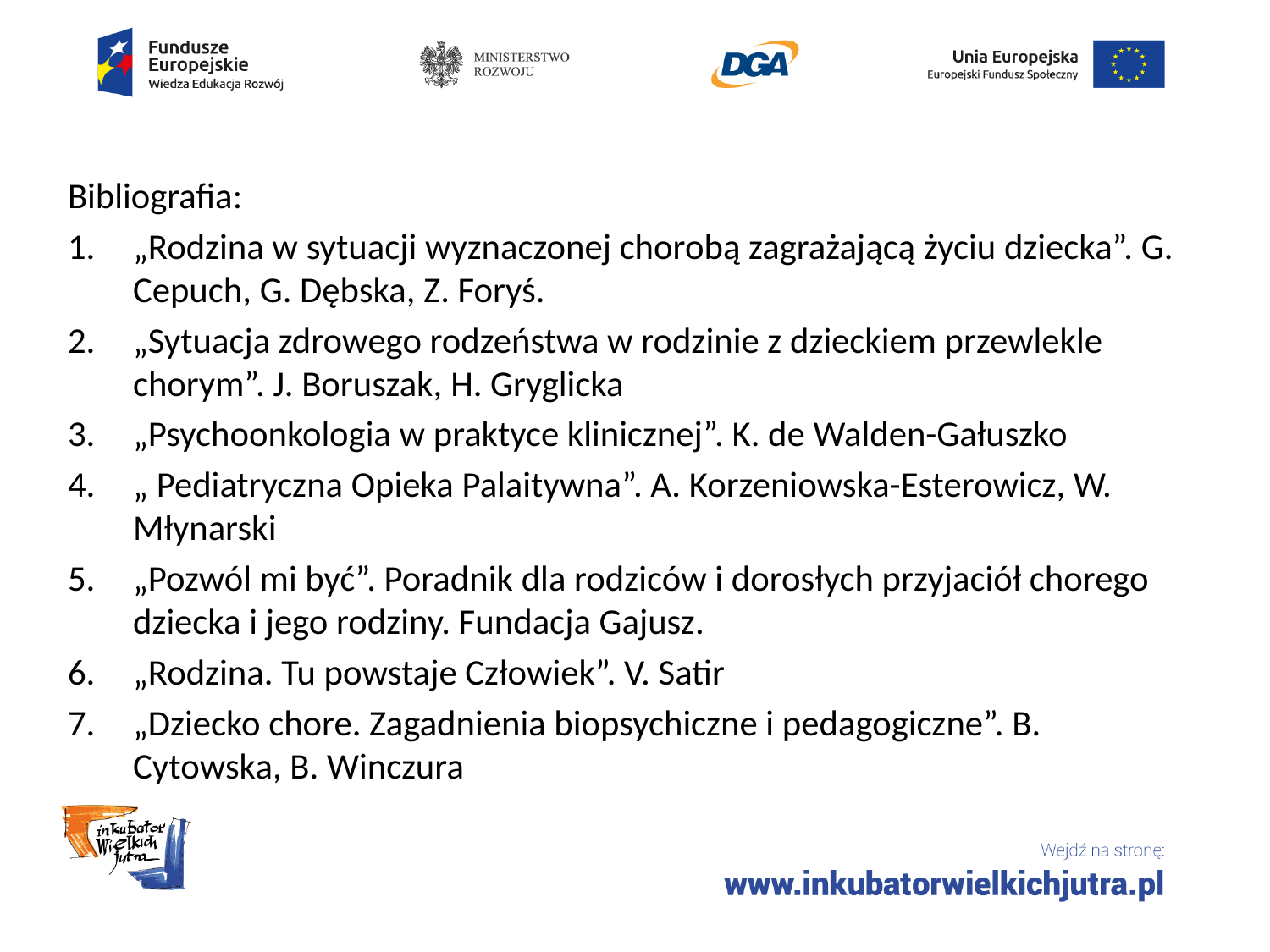

Bibliografia:
„Rodzina w sytuacji wyznaczonej chorobą zagrażającą życiu dziecka”. G. Cepuch, G. Dębska, Z. Foryś.
„Sytuacja zdrowego rodzeństwa w rodzinie z dzieckiem przewlekle chorym”. J. Boruszak, H. Gryglicka
„Psychoonkologia w praktyce klinicznej”. K. de Walden-Gałuszko
„ Pediatryczna Opieka Palaitywna”. A. Korzeniowska-Esterowicz, W. Młynarski
„Pozwól mi być”. Poradnik dla rodziców i dorosłych przyjaciół chorego dziecka i jego rodziny. Fundacja Gajusz.
„Rodzina. Tu powstaje Człowiek”. V. Satir
„Dziecko chore. Zagadnienia biopsychiczne i pedagogiczne”. B. Cytowska, B. Winczura